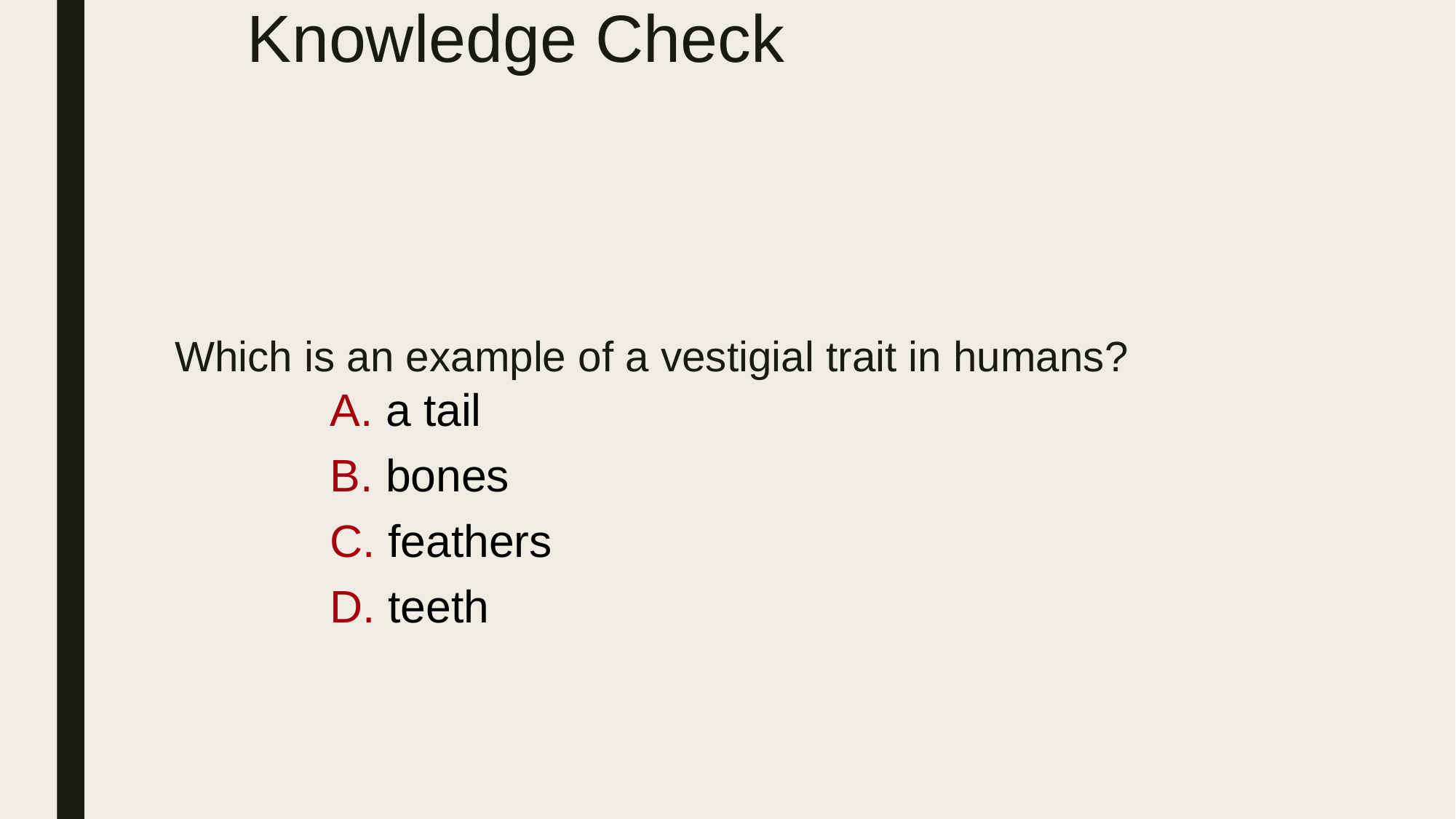

# Knowledge Check

Which is an example of a vestigial trait in humans?

 a tail
 bones
 feathers
 teeth